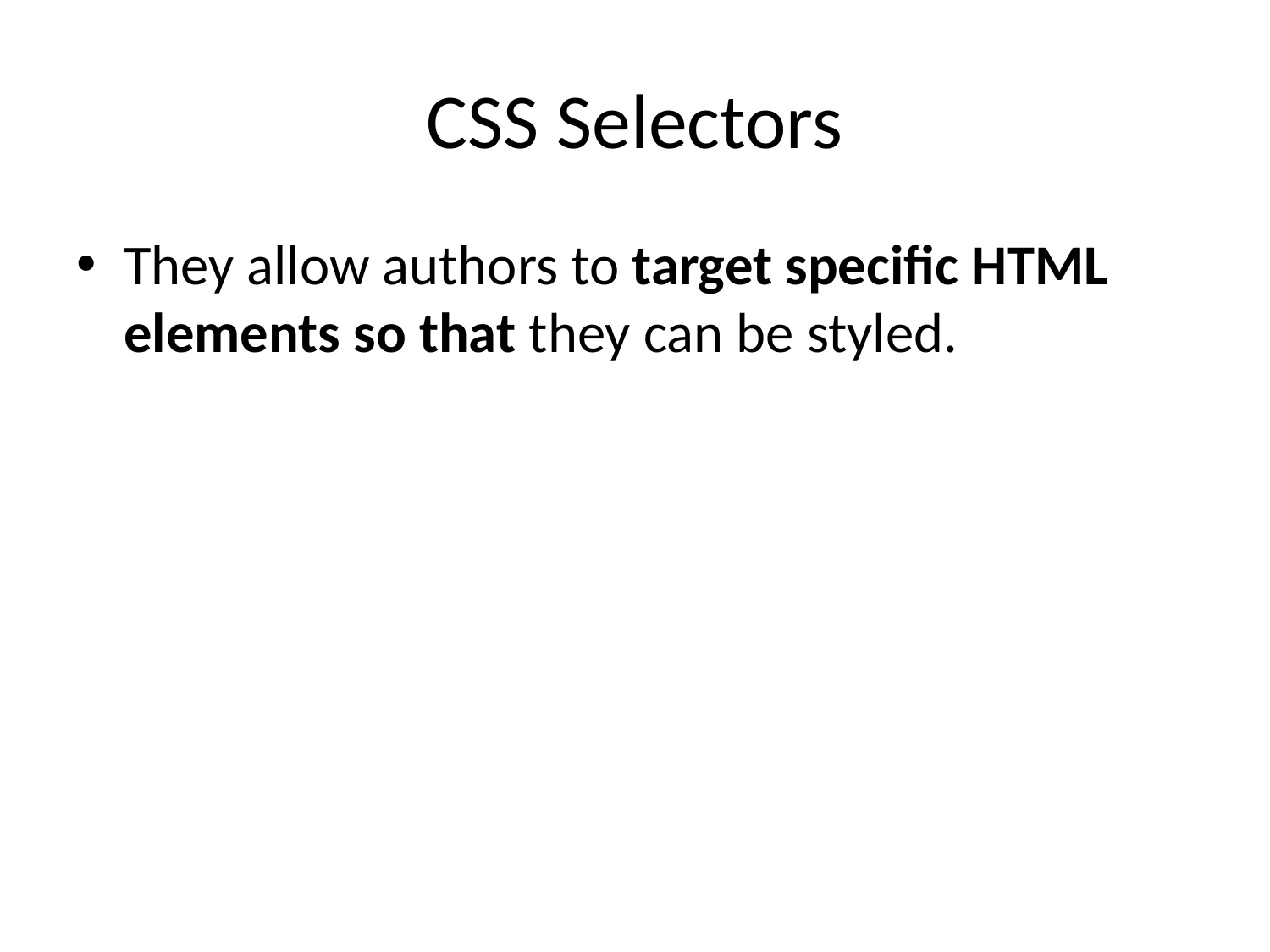

# CSS Selectors
They allow authors to target specific HTML elements so that they can be styled.